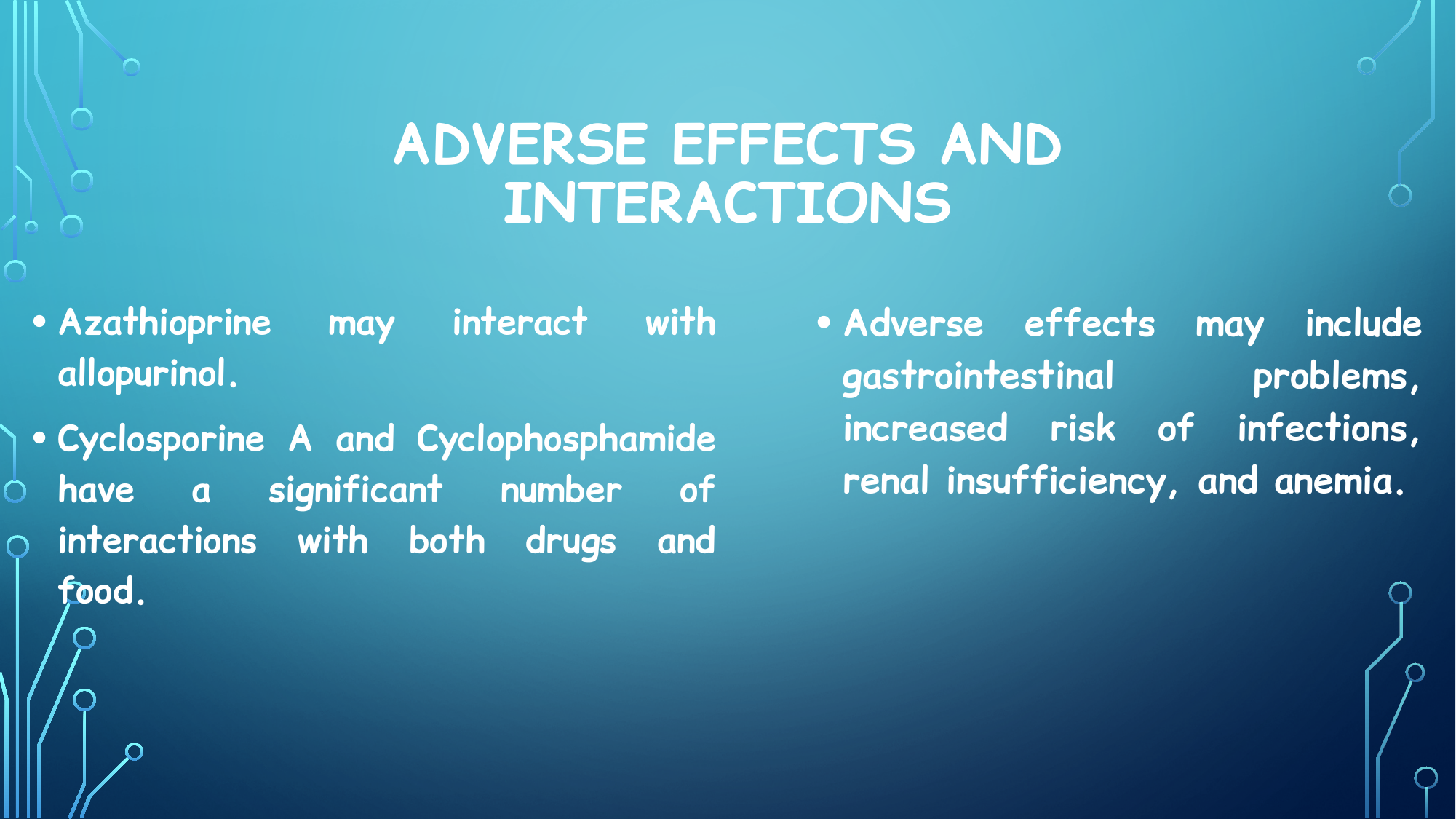

# Adverse Effects and Interactions
Azathioprine may interact with allopurinol.
Cyclosporine A and Cyclophosphamide have a significant number of interactions with both drugs and food.
Adverse effects may include gastrointestinal problems, increased risk of infections, renal insufficiency, and anemia.